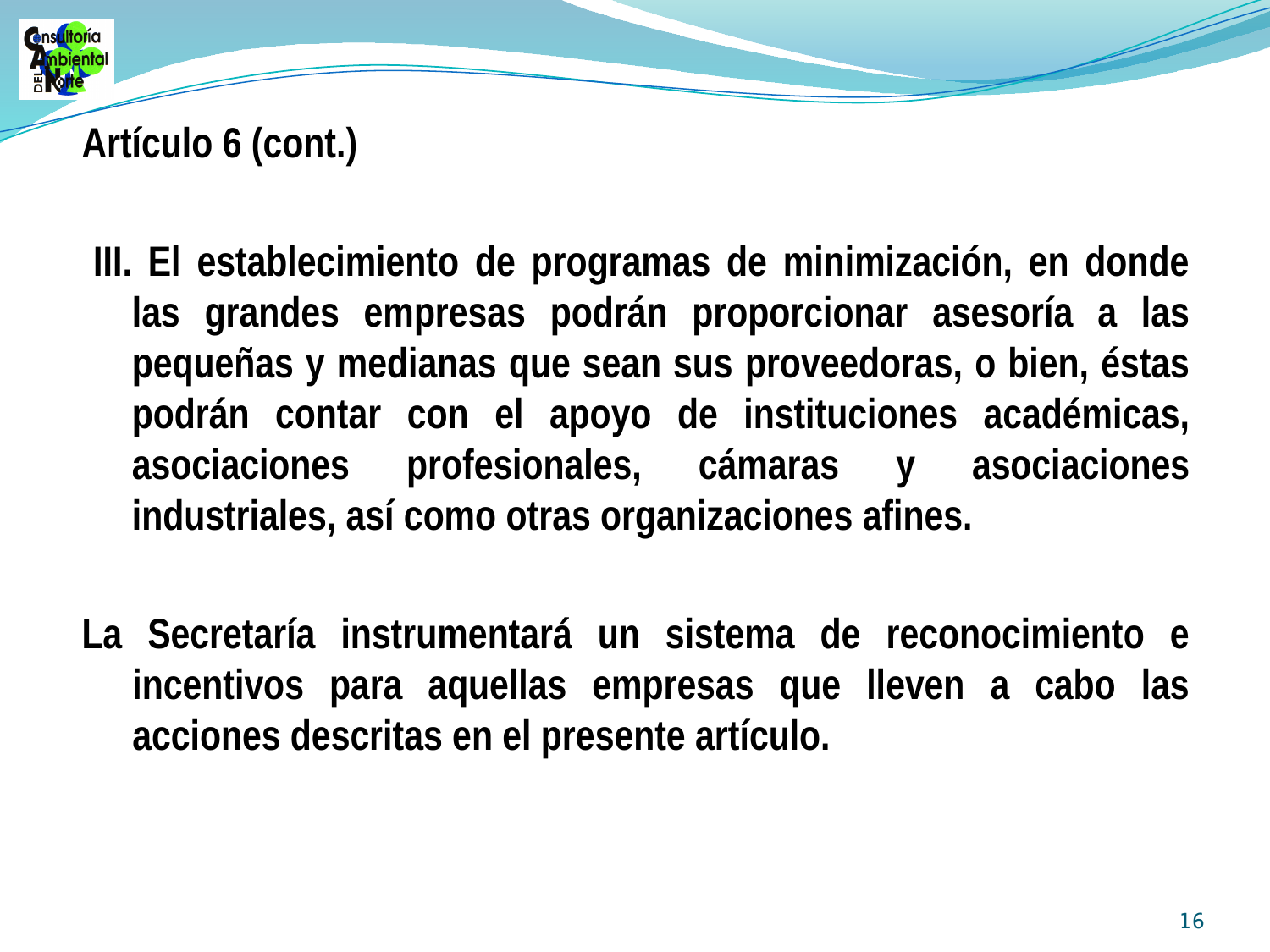

Artículo 6 (cont.)

III. El establecimiento de programas de minimización, en donde las grandes empresas podrán proporcionar asesoría a las pequeñas y medianas que sean sus proveedoras, o bien, éstas podrán contar con el apoyo de instituciones académicas, asociaciones profesionales, cámaras y asociaciones industriales, así como otras organizaciones afines.

La Secretaría instrumentará un sistema de reconocimiento e incentivos para aquellas empresas que lleven a cabo las acciones descritas en el presente artículo.
16